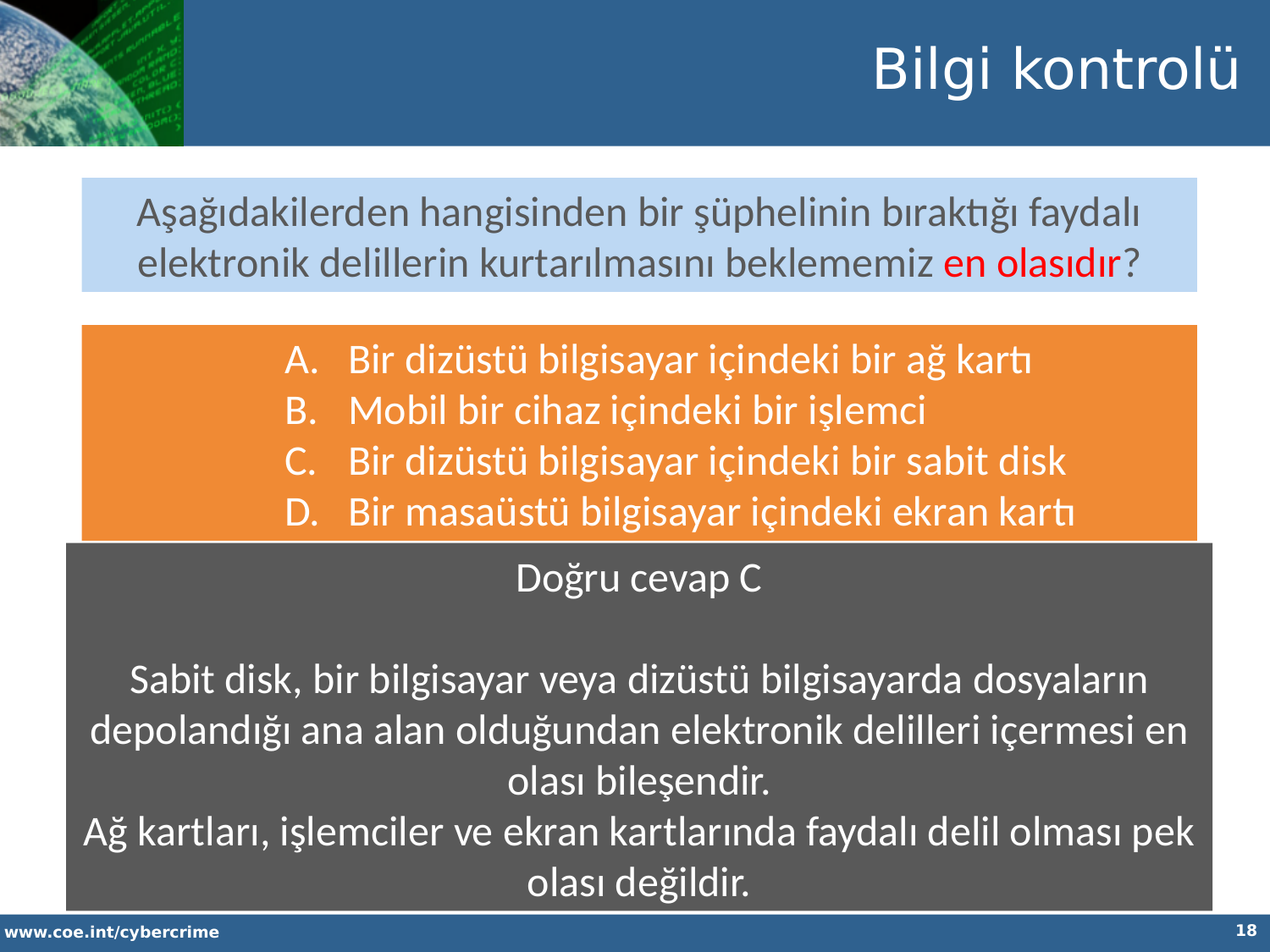

Bilgi kontrolü
Aşağıdakilerden hangisinden bir şüphelinin bıraktığı faydalı elektronik delillerin kurtarılmasını beklememiz en olasıdır?
Bir dizüstü bilgisayar içindeki bir ağ kartı
Mobil bir cihaz içindeki bir işlemci
Bir dizüstü bilgisayar içindeki bir sabit disk
Bir masaüstü bilgisayar içindeki ekran kartı
Doğru cevap C

Sabit disk, bir bilgisayar veya dizüstü bilgisayarda dosyaların depolandığı ana alan olduğundan elektronik delilleri içermesi en olası bileşendir.
Ağ kartları, işlemciler ve ekran kartlarında faydalı delil olması pek olası değildir.